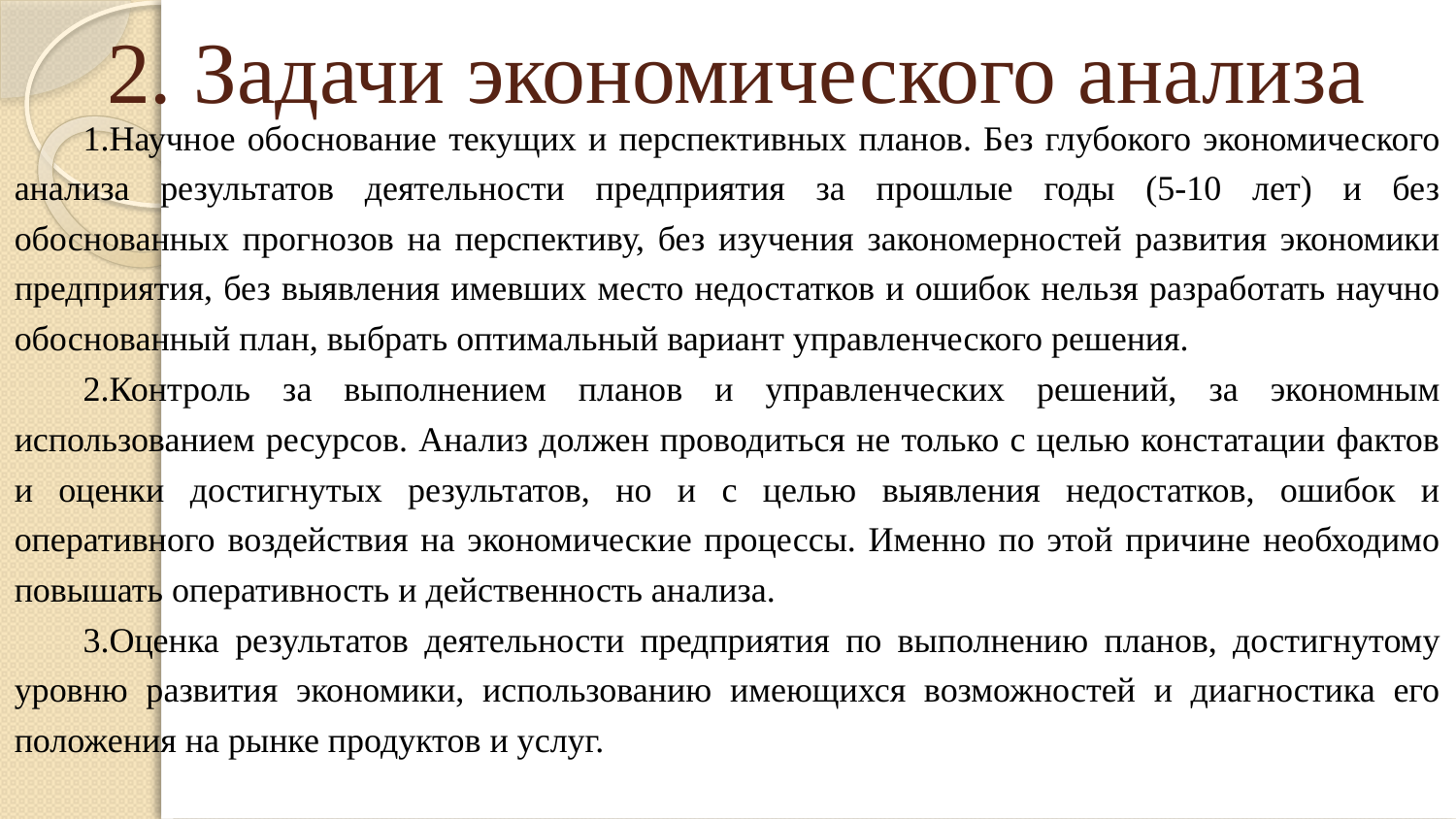

# 2. Задачи экономического анализа
1.Научное обоснование текущих и перспективных планов. Без глубокого экономического анализа результатов деятельности предприятия за прошлые годы (5-10 лет) и без обоснованных прогнозов на перспективу, без изучения закономерностей развития экономики предприятия, без выявления имевших место недостатков и ошибок нельзя разработать научно обоснованный план, выбрать оптимальный вариант управленческого решения.
2.Контроль за выполнением планов и управленческих решений, за экономным использованием ресурсов. Анализ должен проводиться не только с целью констатации фактов и оценки достигнутых результатов, но и с целью выявления недостатков, ошибок и оперативного воздействия на экономические процессы. Именно по этой причине необходимо повышать оперативность и действенность анализа.
3.Оценка результатов деятельности предприятия по выполнению планов, достигнутому уровню развития экономики, использованию имеющихся возможностей и диагностика его положения на рынке продуктов и услуг.